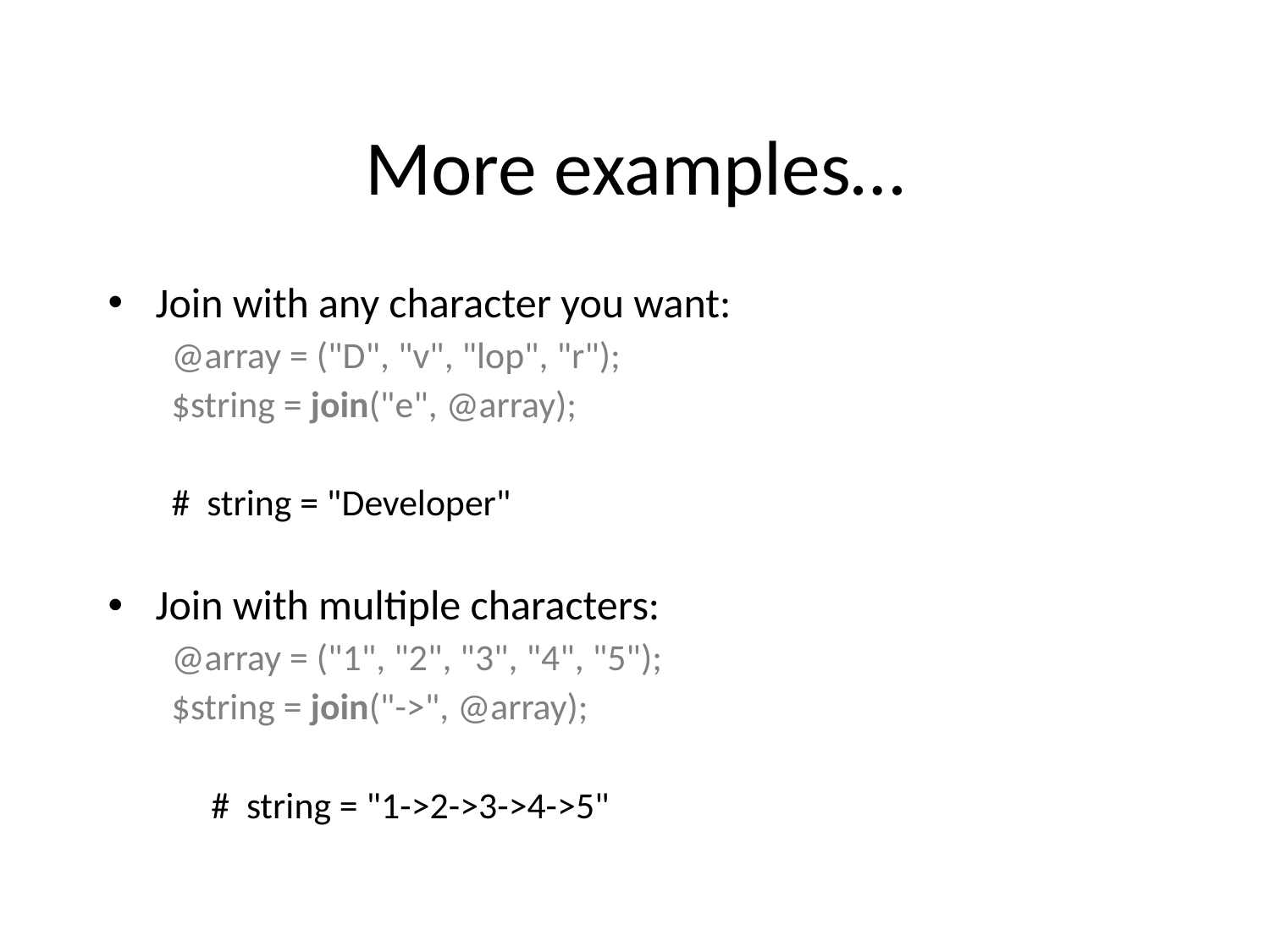

# More examples…
Join with any character you want:
@array = ("D", "v", "lop", "r");
$string = join("e", @array);

#  string = "Developer"

Join with multiple characters:
@array = ("1", "2", "3", "4", "5");
$string = join("->", @array);

	#  string = "1->2->3->4->5"